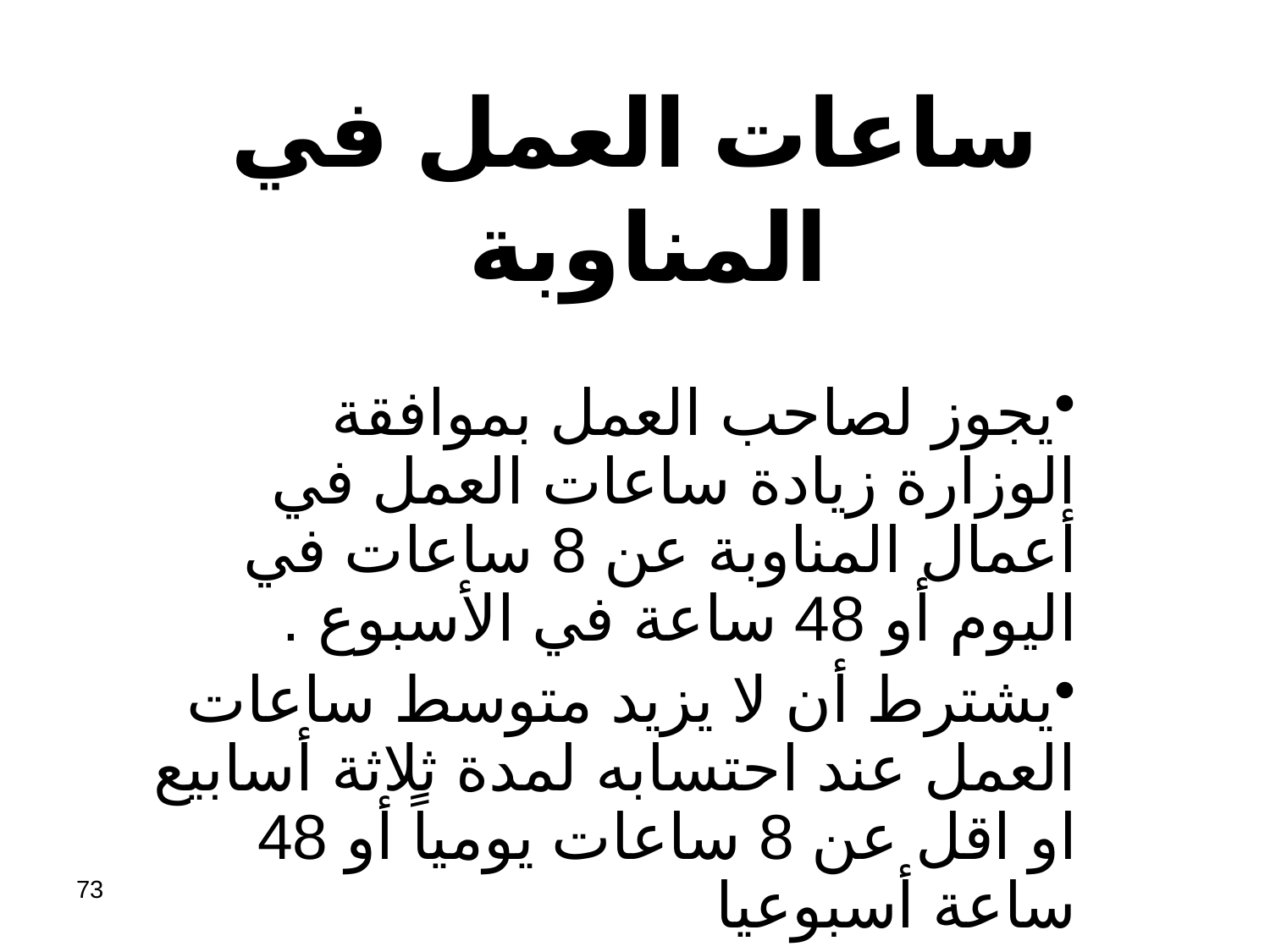

# ساعات العمل في المناوبة

يجوز لصاحب العمل بموافقة الوزارة زيادة ساعات العمل في أعمال المناوبة عن 8 ساعات في اليوم أو 48 ساعة في الأسبوع .
يشترط أن لا يزيد متوسط ساعات العمل عند احتسابه لمدة ثلاثة أسابيع او اقل عن 8 ساعات يومياً أو 48 ساعة أسبوعيا

73